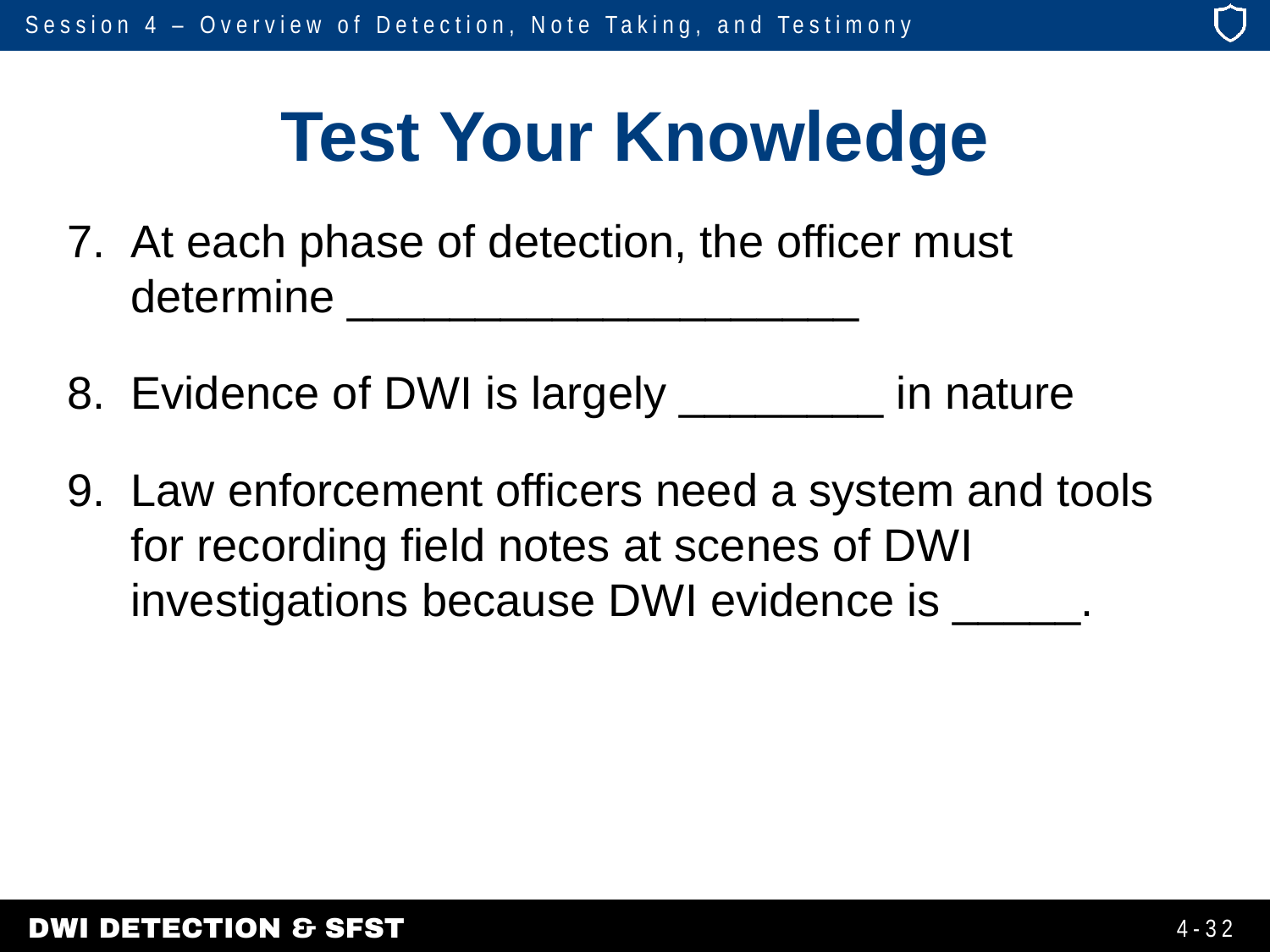

# Test Your Knowledge
At each phase of detection, the officer must determine ____________________
Evidence of DWI is largely ________ in nature
Law enforcement officers need a system and tools for recording field notes at scenes of DWI investigations because DWI evidence is _____.

4-32